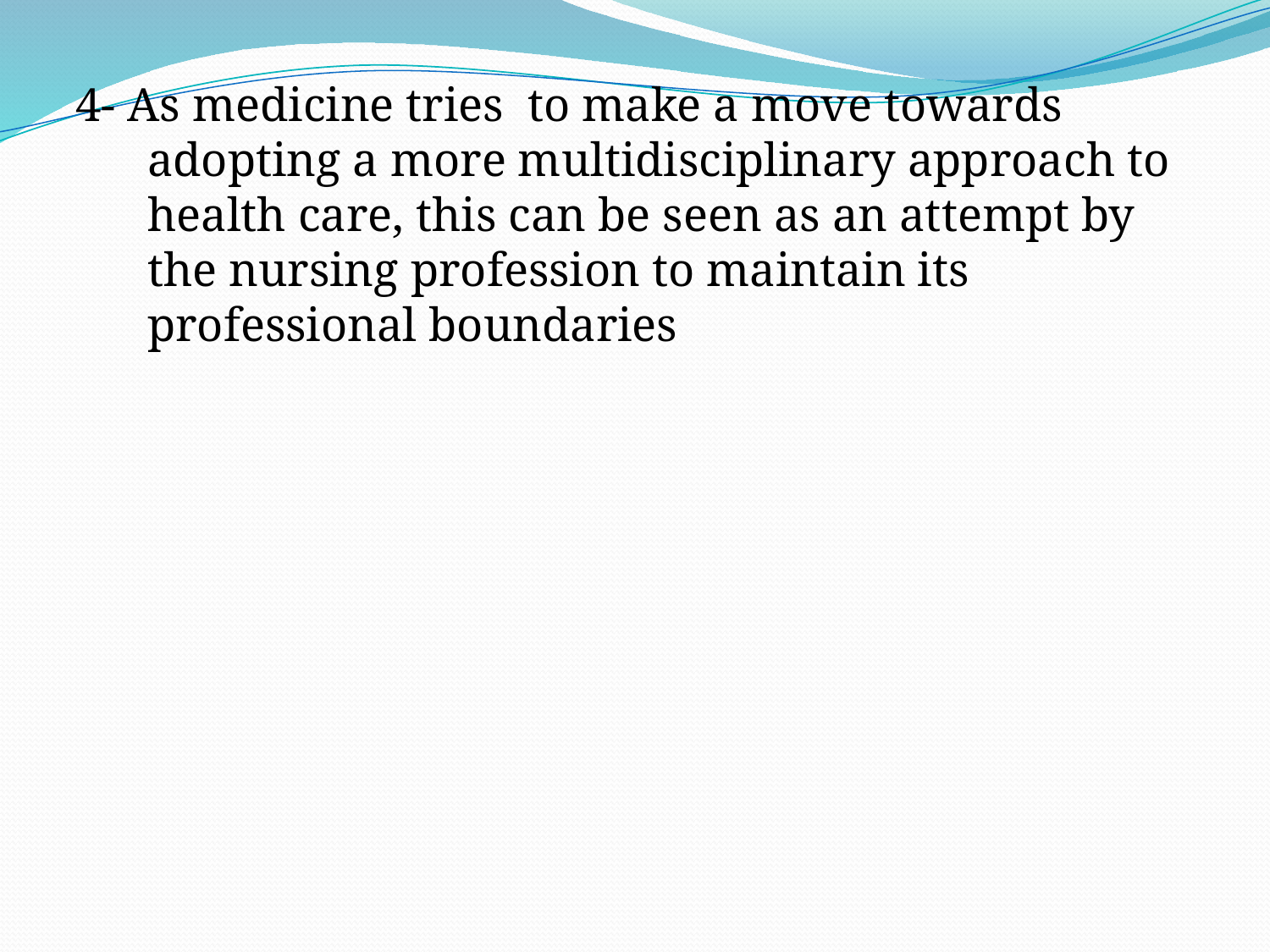

4- As medicine tries  to make a move towards adopting a more multidisciplinary approach to health care, this can be seen as an attempt by the nursing profession to maintain its professional boundaries